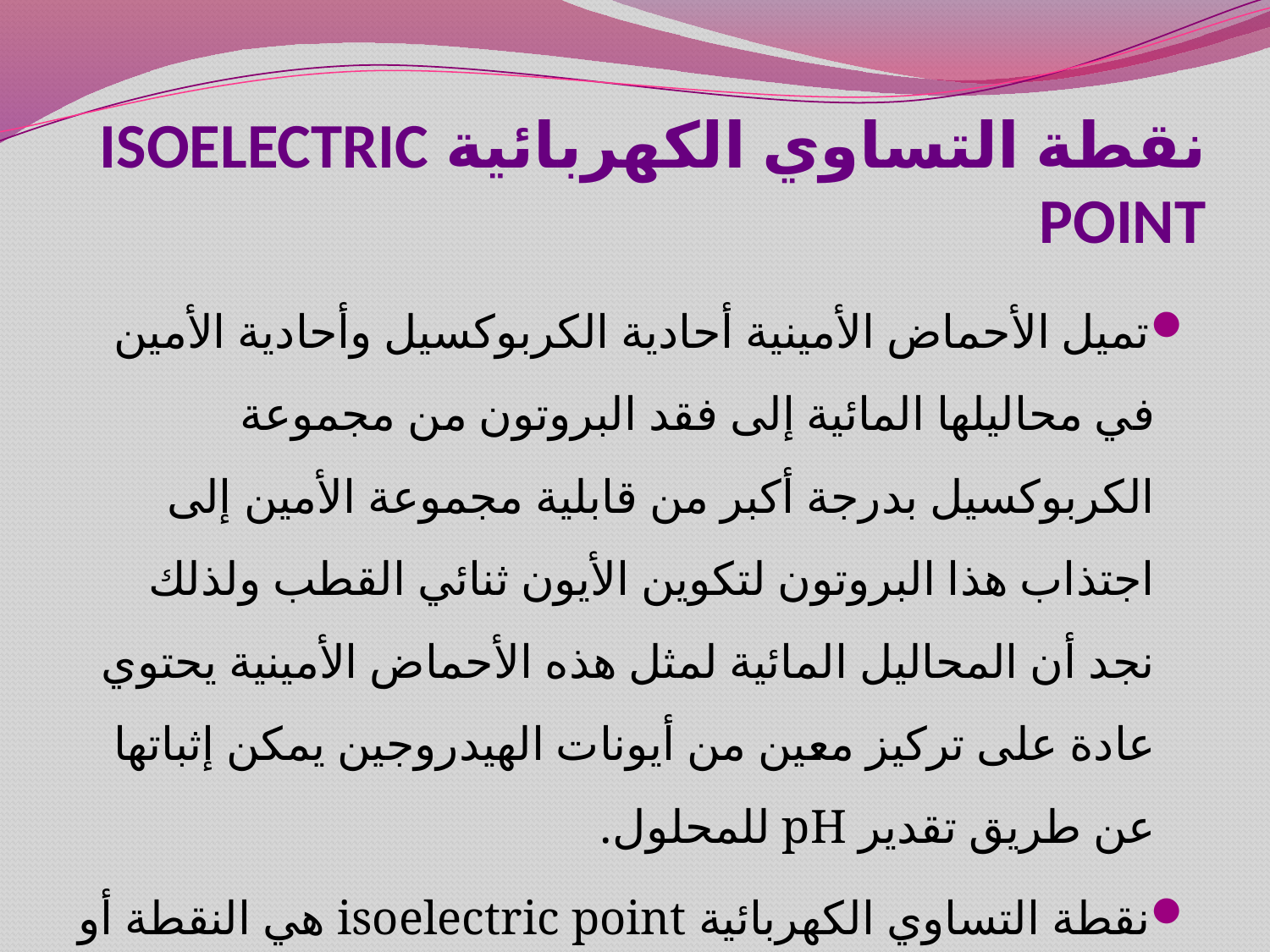

# نقطة التساوي الكهربائية Isoelectric point
تميل الأحماض الأمينية أحادية الكربوكسيل وأحادية الأمين في محاليلها المائية إلى فقد البروتون من مجموعة الكربوكسيل بدرجة أكبر من قابلية مجموعة الأمين إلى اجتذاب هذا البروتون لتكوين الأيون ثنائي القطب ولذلك نجد أن المحاليل المائية لمثل هذه الأحماض الأمينية يحتوي عادة على تركيز معين من أيونات الهيدروجين يمكن إثباتها عن طريق تقدير pH للمحلول.
نقطة التساوي الكهربائية isoelectric point هي النقطة أو درجة ال pH التي يحدث عندها اتزان بين الشحنات الكهربائية الموجبة والسالبة على أيونات الحمض الأميني فلا يتحرك إطلاقا إذا في مجال كهربائي.